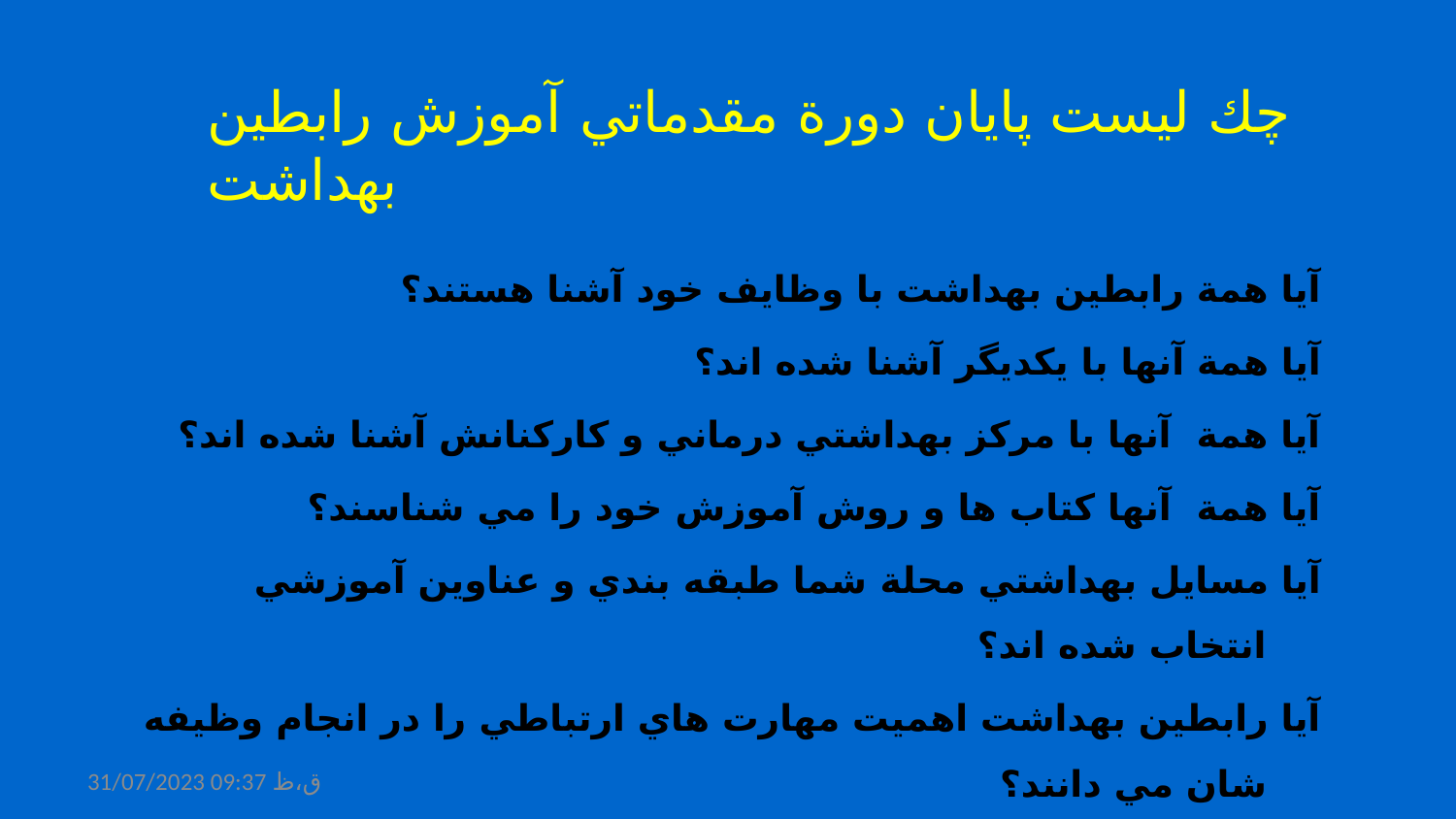

# چك ليست پايان دورة‌ مقدماتي آموزش رابطين بهداشت
آيا همة رابطين بهداشت با وظايف خود آشنا هستند؟
آيا همة آنها با يكديگر آشنا شده اند؟
آيا همة  آنها با مركز بهداشتي درماني و كاركنانش آشنا شده اند؟
آيا همة  آنها كتاب ها و روش آموزش خود را مي شناسند؟
آيا مسايل بهداشتي محلة‌ شما طبقه بندي و عناوين آموزشي انتخاب شده اند؟
آيا رابطين بهداشت اهميت مهارت هاي ارتباطي را در انجام وظيفه شان مي دانند؟

31/07/2023 09:37 ق،ظ